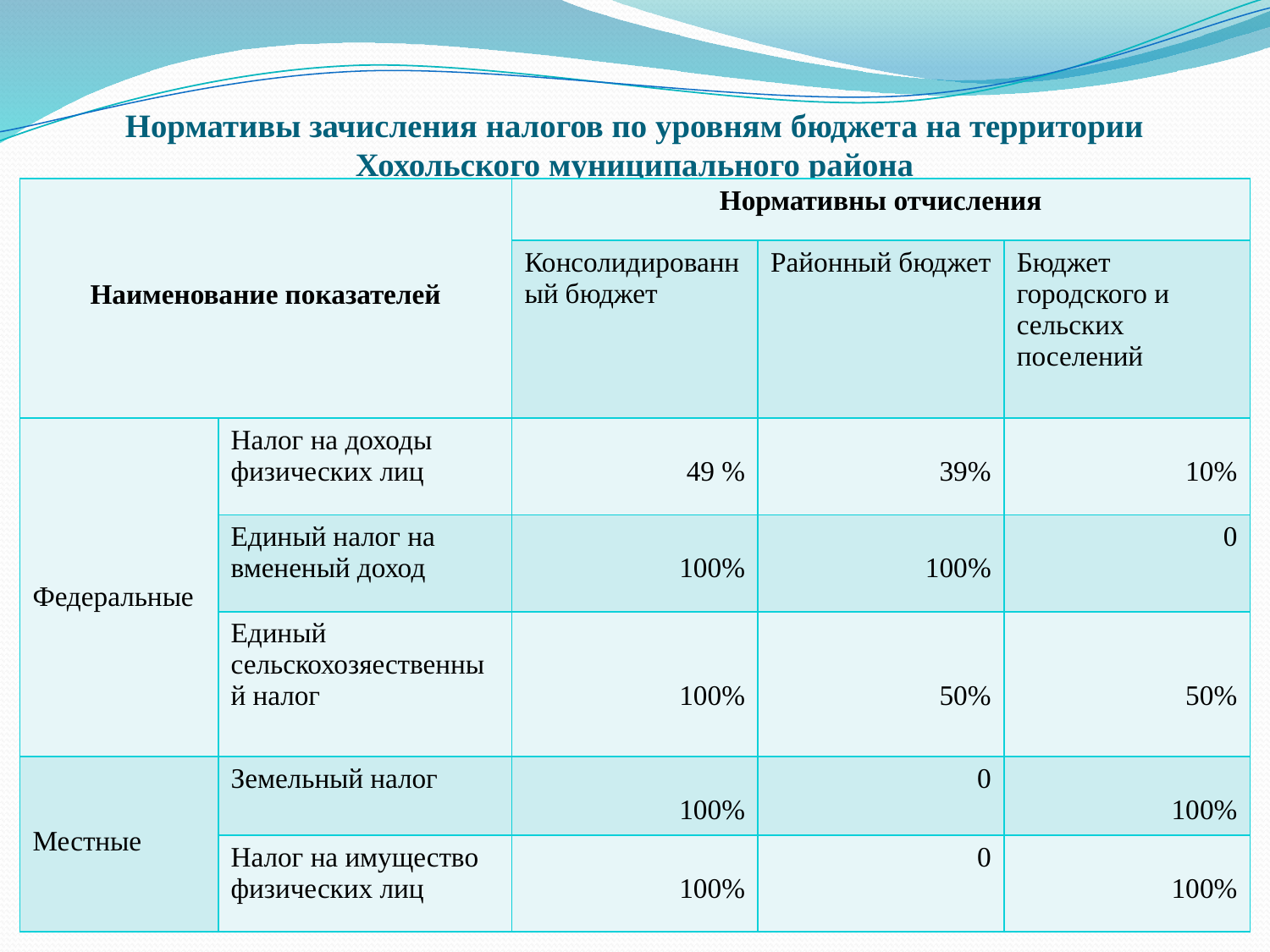

# Нормативы зачисления налогов по уровням бюджета на территории Хохольского муниципального района
| Наименование показателей |  | Нормативны отчисления |  |  |
| --- | --- | --- | --- | --- |
|  |  | Консолидированный бюджет | Районный бюджет | Бюджет городского и сельских поселений |
| Федеральные | Налог на доходы физических лиц | 49 % | 39% | 10% |
|  | Единый налог на вмененый доход | 100% | 100% | 0 |
|  | Единый сельскохозяественный налог | 100% | 50% | 50% |
| Местные | Земельный налог | 100% | 0 | 100% |
|  | Налог на имущество физических лиц | 100% | 0 | 100% |